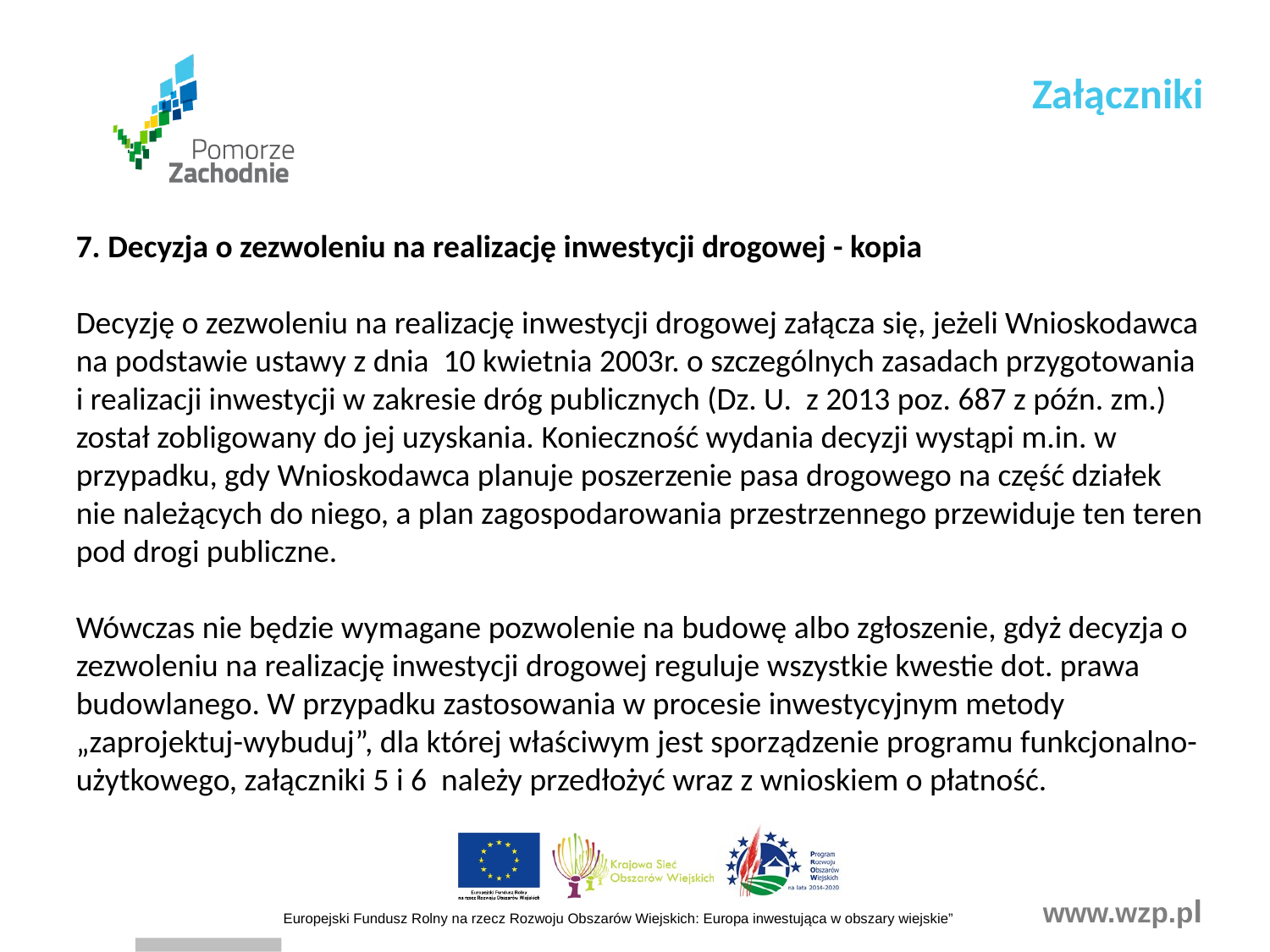

Załączniki
7. Decyzja o zezwoleniu na realizację inwestycji drogowej - kopia

Decyzję o zezwoleniu na realizację inwestycji drogowej załącza się, jeżeli Wnioskodawca na podstawie ustawy z dnia  10 kwietnia 2003r. o szczególnych zasadach przygotowania i realizacji inwestycji w zakresie dróg publicznych (Dz. U.  z 2013 poz. 687 z późn. zm.) został zobligowany do jej uzyskania. Konieczność wydania decyzji wystąpi m.in. w przypadku, gdy Wnioskodawca planuje poszerzenie pasa drogowego na część działek nie należących do niego, a plan zagospodarowania przestrzennego przewiduje ten teren pod drogi publiczne.

Wówczas nie będzie wymagane pozwolenie na budowę albo zgłoszenie, gdyż decyzja o zezwoleniu na realizację inwestycji drogowej reguluje wszystkie kwestie dot. prawa budowlanego. W przypadku zastosowania w procesie inwestycyjnym metody „zaprojektuj-wybuduj”, dla której właściwym jest sporządzenie programu funkcjonalno-użytkowego, załączniki 5 i 6  należy przedłożyć wraz z wnioskiem o płatność.